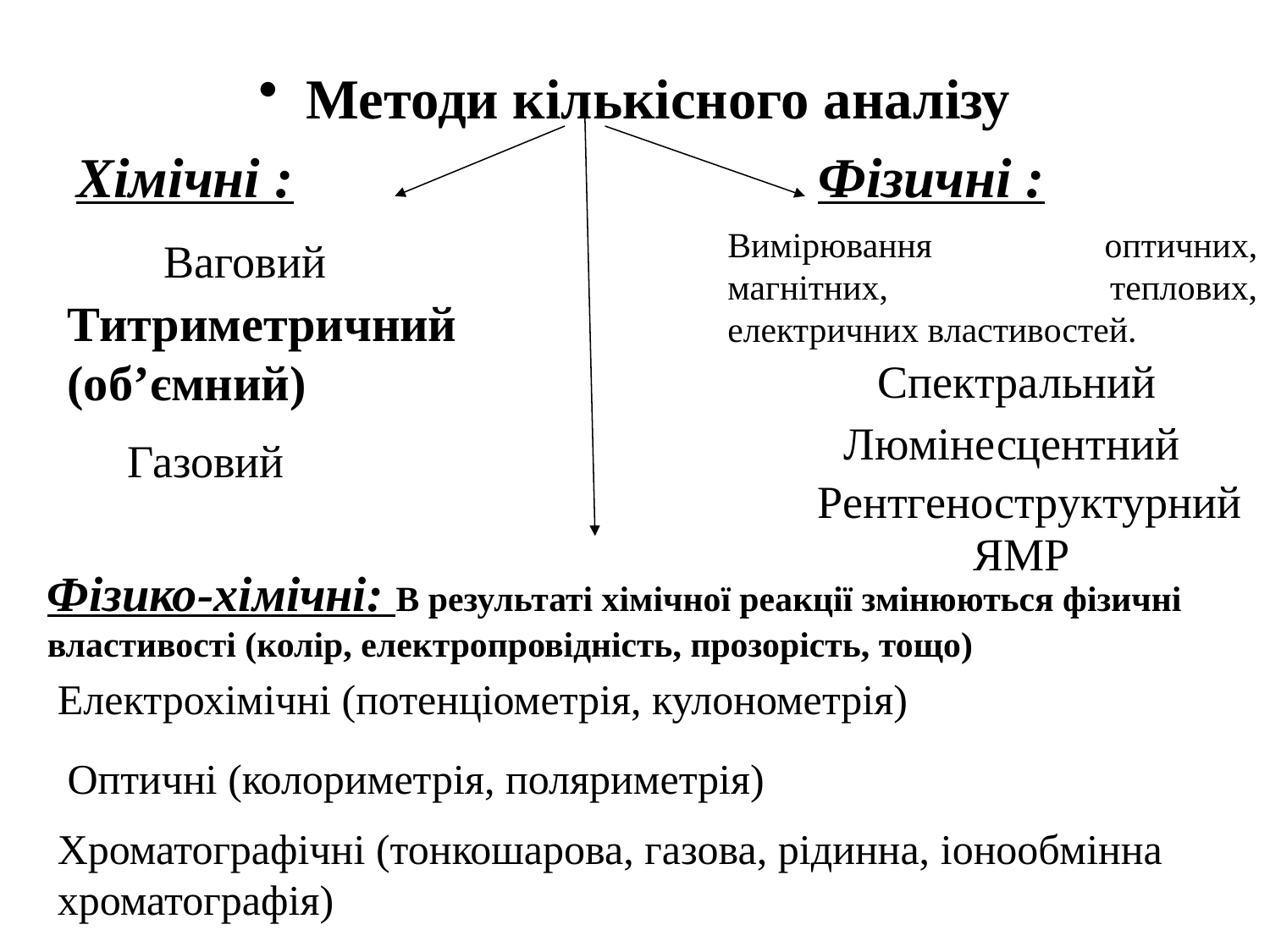

Методи кількісного аналізу
Хімічні :                                     Фізичні :

Вимірювання оптичних, магнітних,    теплових, електричних властивостей.
Ваговий
Титриметричний (об’ємний)
Спектральний
Люмінесцентний
Газовий
Рентгеноструктурний

ЯМР
Фізико-хімічні: В результаті хімічної реакції змінюються фізичні властивості (колір, електропровідність, прозорість, тощо)
Електрохімічні (потенціометрія, кулонометрія)
Оптичні (колориметрія, поляриметрія)
Хроматографічні (тонкошарова, газова, рідинна, іонообмінна хроматографія)